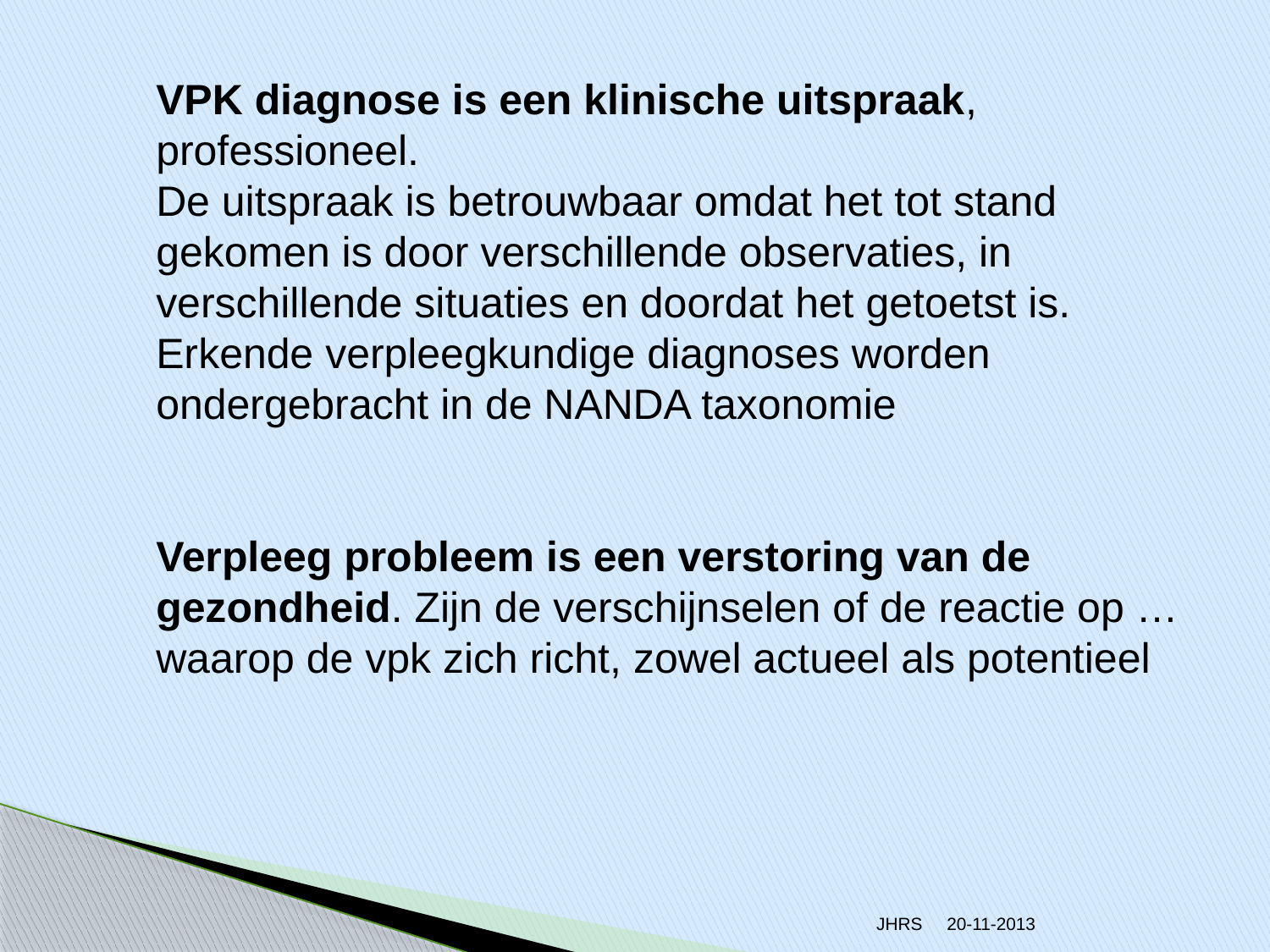

VPK diagnose is een klinische uitspraak, professioneel.
De uitspraak is betrouwbaar omdat het tot stand gekomen is door verschillende observaties, in verschillende situaties en doordat het getoetst is.
Erkende verpleegkundige diagnoses worden ondergebracht in de NANDA taxonomie

Verpleeg probleem is een verstoring van de gezondheid. Zijn de verschijnselen of de reactie op … waarop de vpk zich richt, zowel actueel als potentieel
JHRS
20-11-2013